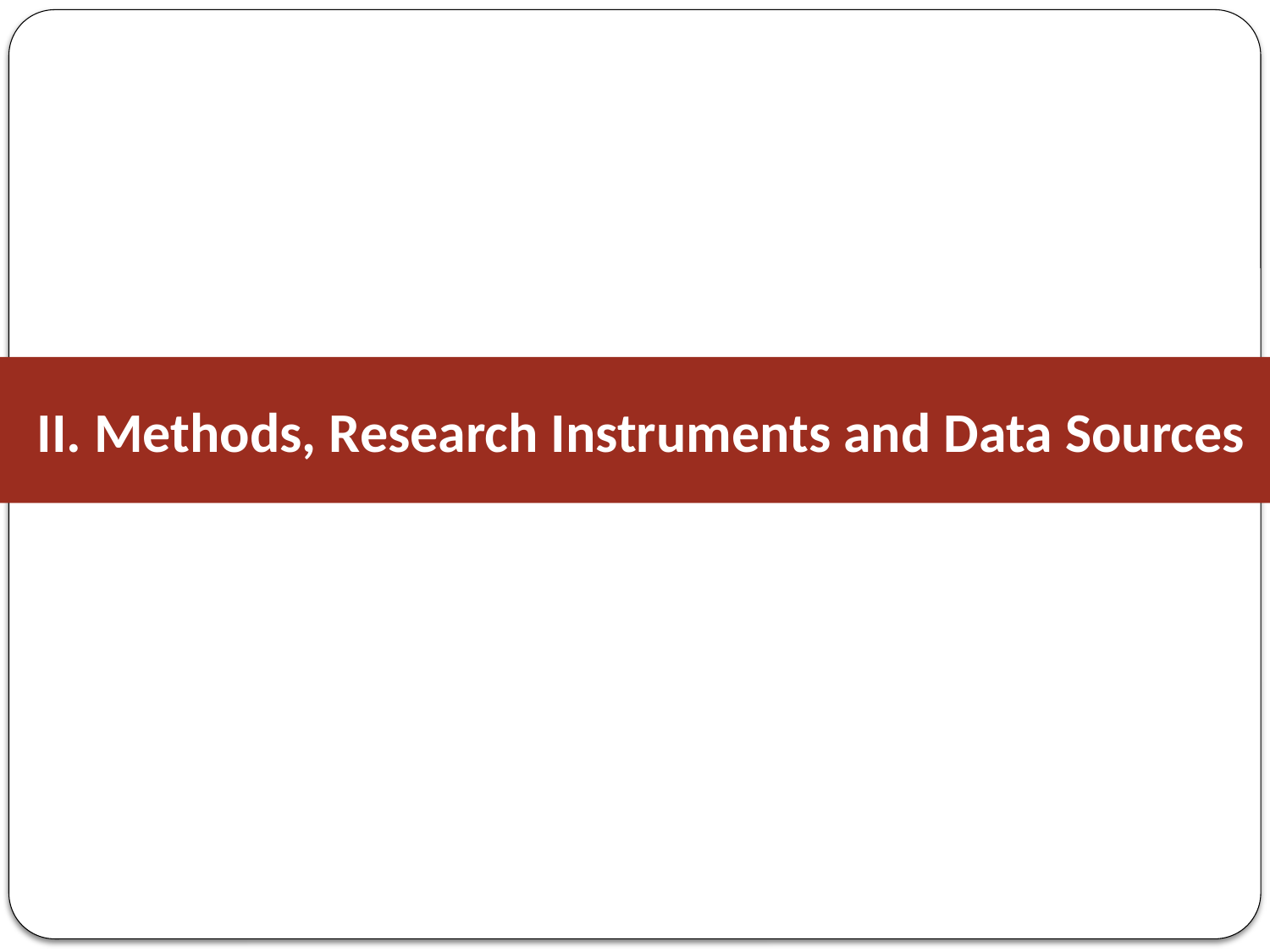

II. Methods, Research Instruments and Data Sources